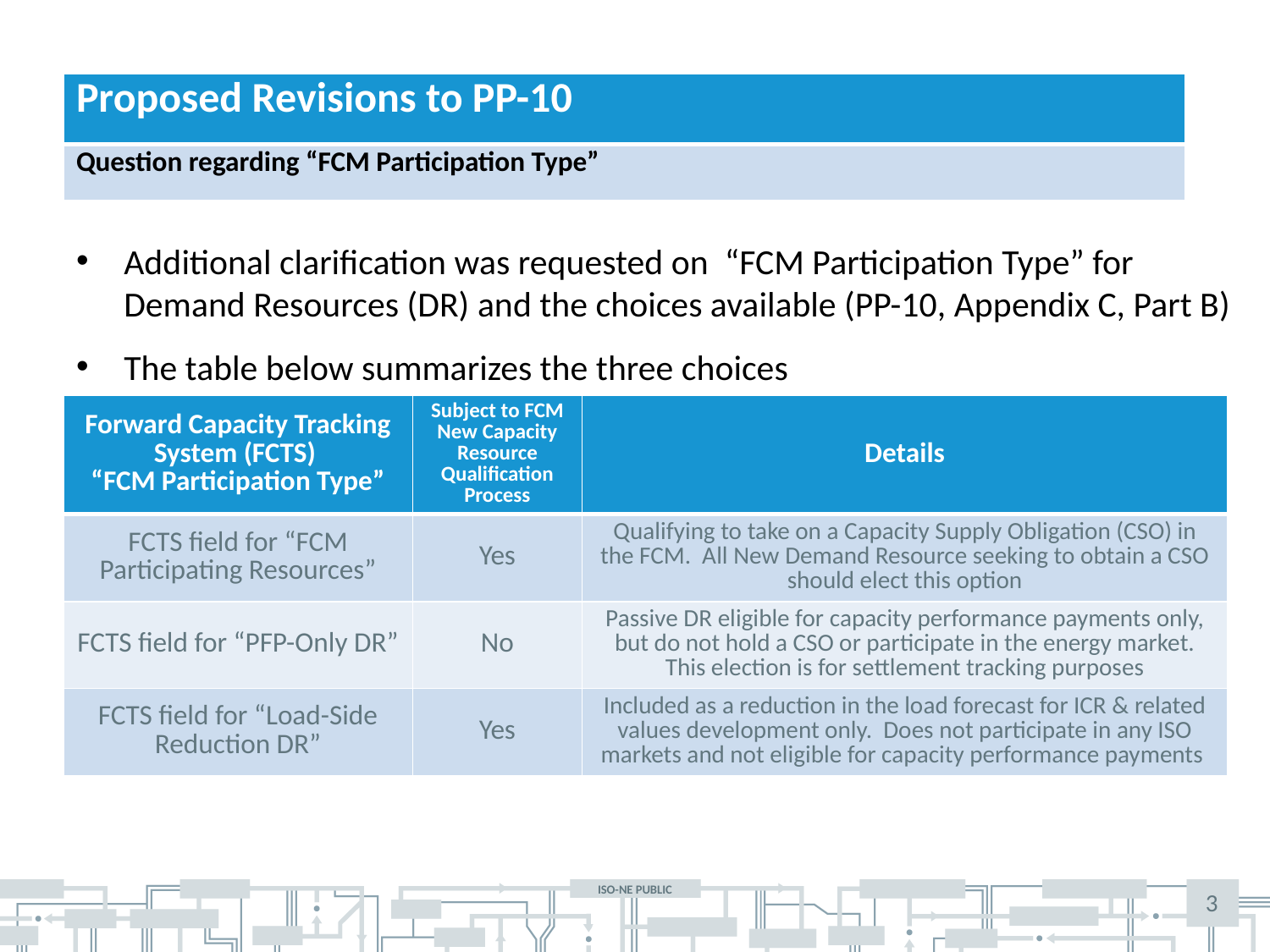

| Proposed Revisions to PP-10 |
| --- |
| Question regarding “FCM Participation Type” |
Additional clarification was requested on  “FCM Participation Type” for Demand Resources (DR) and the choices available (PP-10, Appendix C, Part B)
The table below summarizes the three choices

| Forward Capacity Tracking System (FCTS) “FCM Participation Type” | Subject to FCM New Capacity Resource Qualification Process | Details |
| --- | --- | --- |
| FCTS field for “FCM Participating Resources” | Yes | Qualifying to take on a Capacity Supply Obligation (CSO) in the FCM. All New Demand Resource seeking to obtain a CSO should elect this option |
| FCTS field for “PFP-Only DR” | No | Passive DR eligible for capacity performance payments only, but do not hold a CSO or participate in the energy market. This election is for settlement tracking purposes |
| FCTS field for “Load-Side Reduction DR” | Yes | Included as a reduction in the load forecast for ICR & related values development only. Does not participate in any ISO markets and not eligible for capacity performance payments |

3